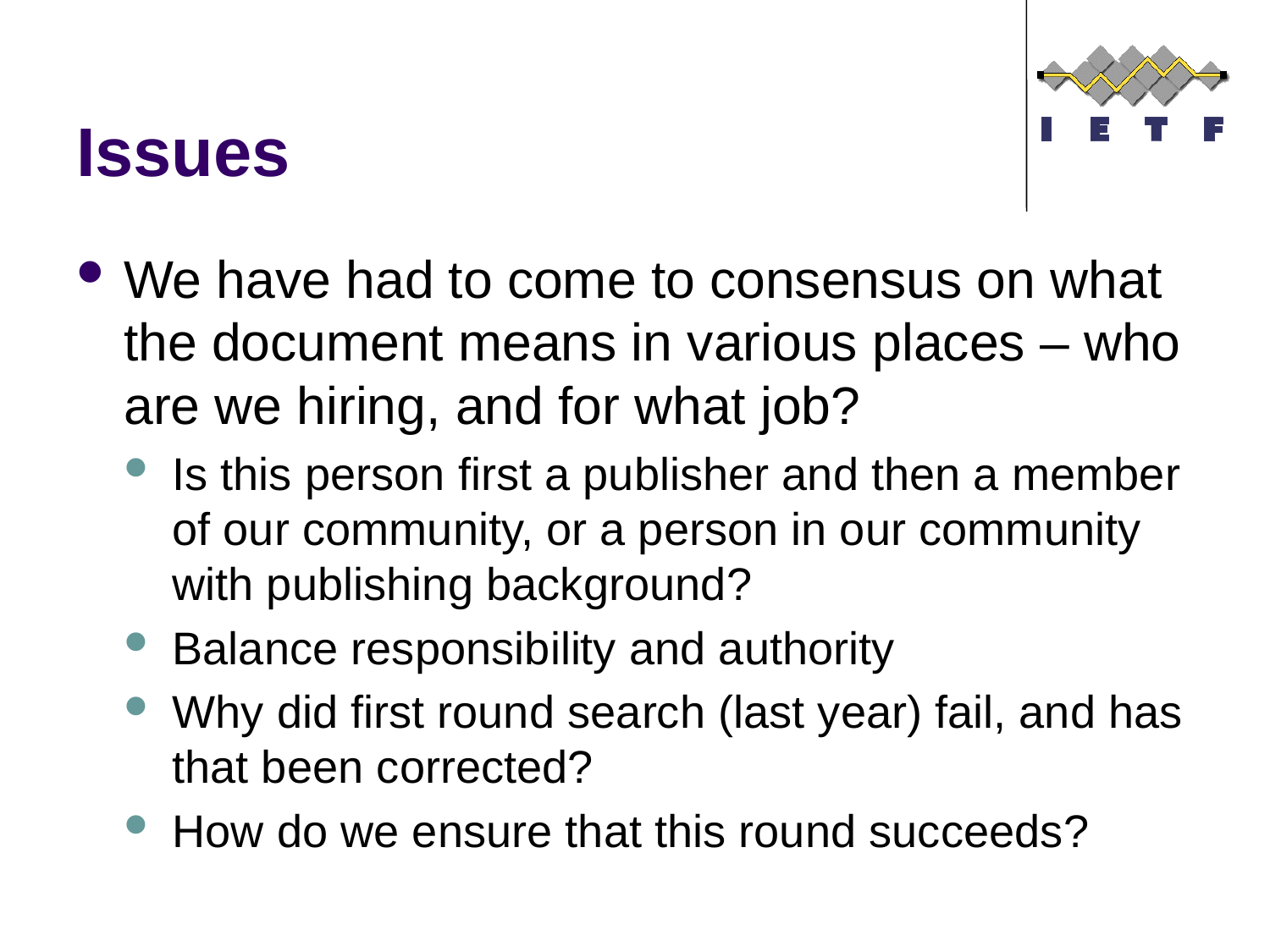

# Issues
We have had to come to consensus on what the document means in various places – who are we hiring, and for what job?
Is this person first a publisher and then a member of our community, or a person in our community with publishing background?
Balance responsibility and authority
Why did first round search (last year) fail, and has that been corrected?
How do we ensure that this round succeeds?